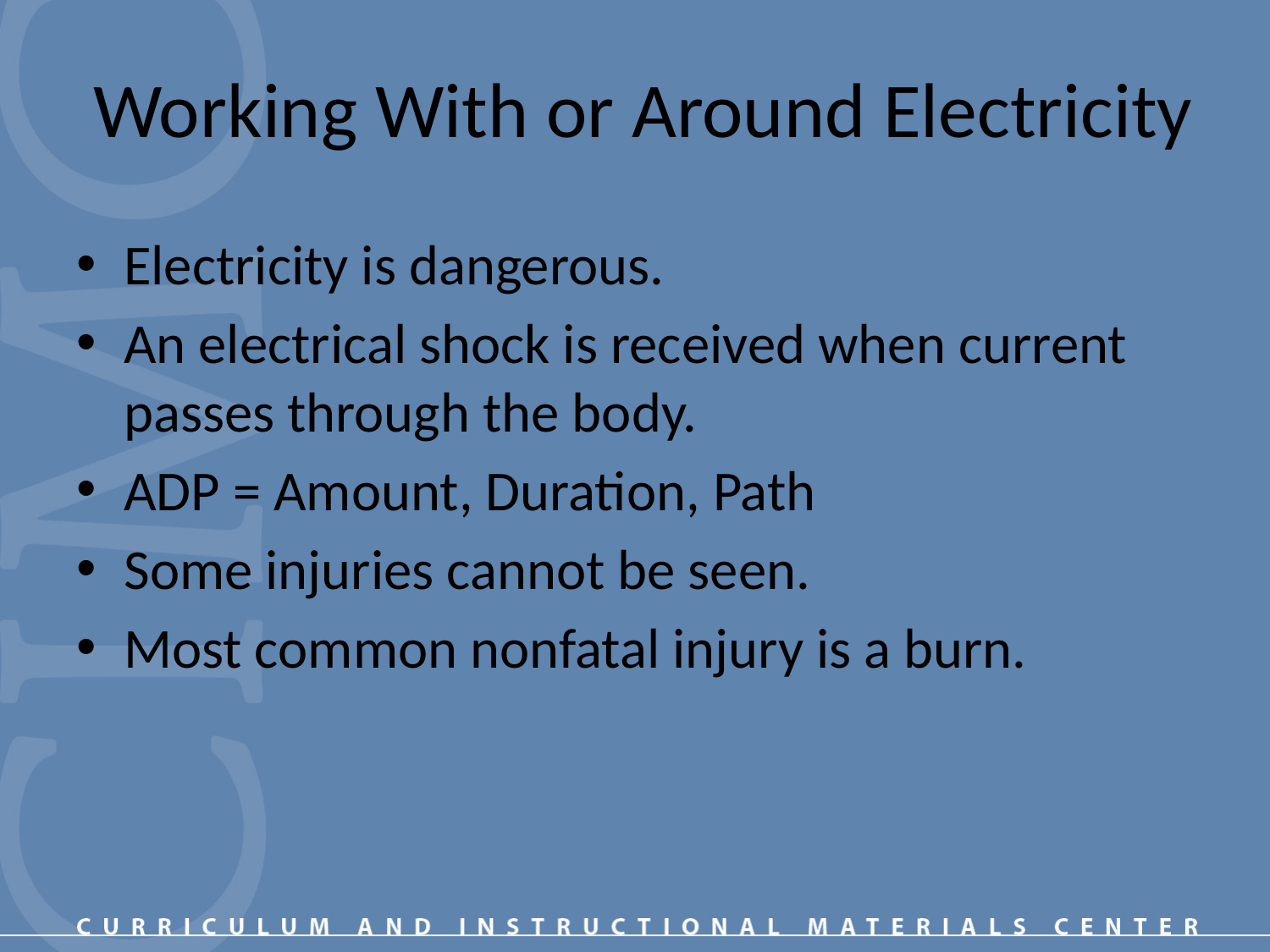

# Working With or Around Electricity
Electricity is dangerous.
An electrical shock is received when current passes through the body.
ADP = Amount, Duration, Path
Some injuries cannot be seen.
Most common nonfatal injury is a burn.